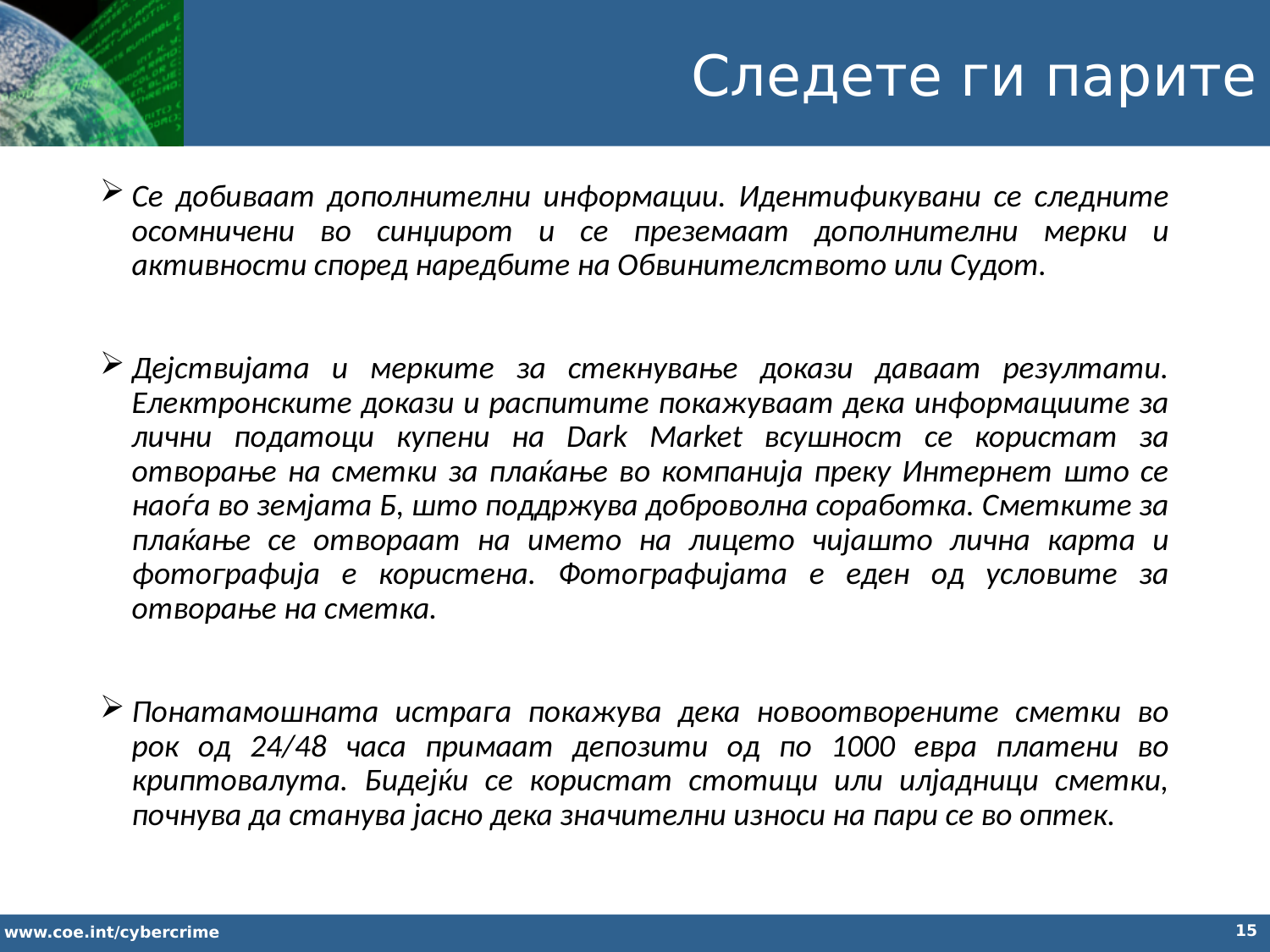

Следете ги парите
Се добиваат дополнителни информации. Идентификувани се следните осомничени во синџирот и се преземаат дополнителни мерки и активности според наредбите на Обвинителството или Судот.

Дејствијата и мерките за стекнување докази даваат резултати. Електронските докази и распитите покажуваат дека информациите за лични податоци купени на Dark Market всушност се користат за отворање на сметки за плаќање во компанија преку Интернет што се наоѓа во земјата Б, што поддржува доброволна соработка. Сметките за плаќање се отвораат на името на лицето чијашто лична карта и фотографија е користена. Фотографијата е еден од условите за отворање на сметка.

Понатамошната истрага покажува дека новоотворените сметки во рок од 24/48 часа примаат депозити од по 1000 евра платени во криптовалута. Бидејќи се користат стотици или илјадници сметки, почнува да станува јасно дека значителни износи на пари се во оптек.

15